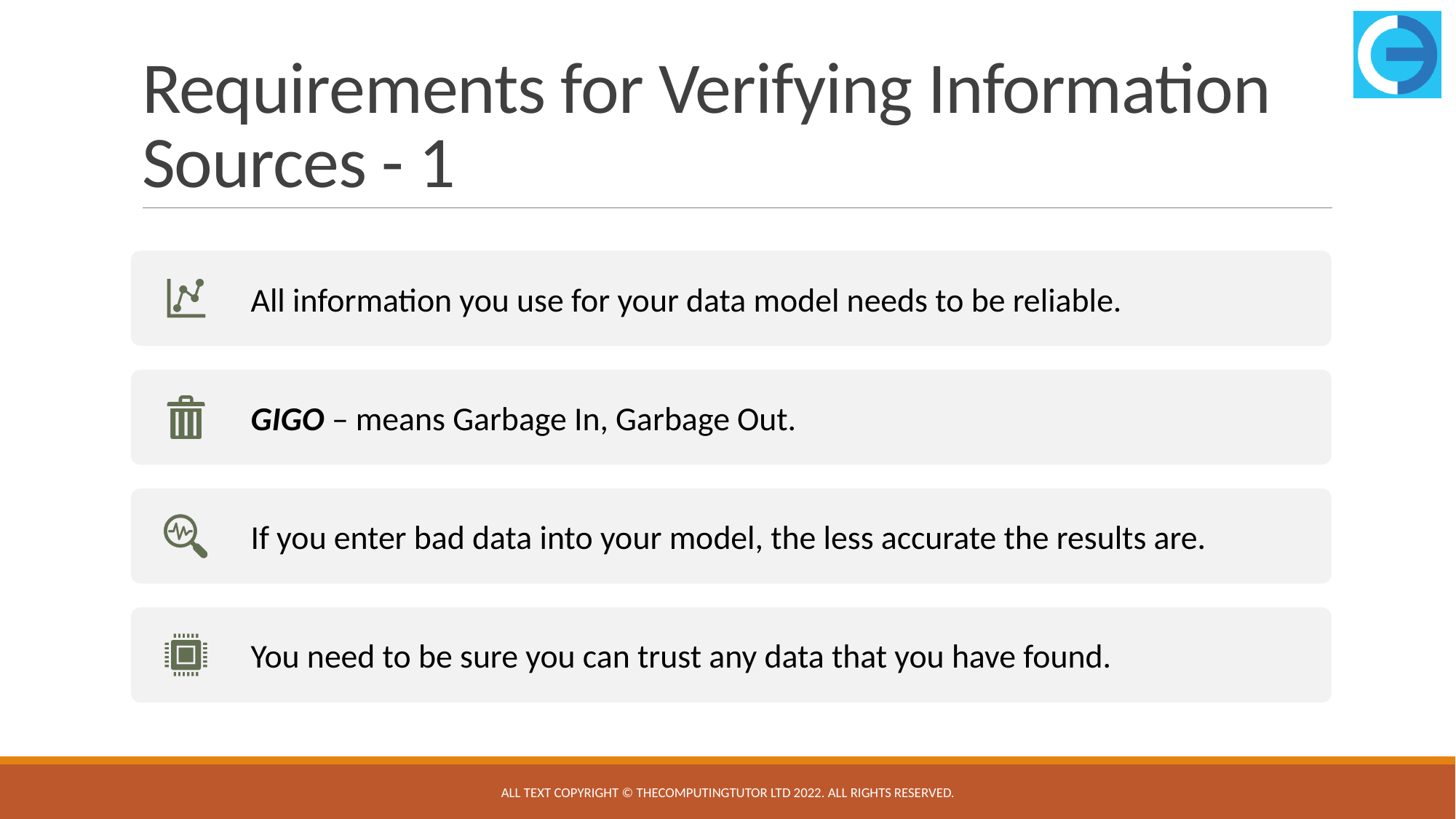

# Requirements for Verifying Information Sources - 1
All information you use for your data model needs to be reliable.
GIGO – means Garbage In, Garbage Out.
If you enter bad data into your model, the less accurate the results are.
You need to be sure you can trust any data that you have found.
All text copyright © TheComputingTutor Ltd 2022. All rights Reserved.